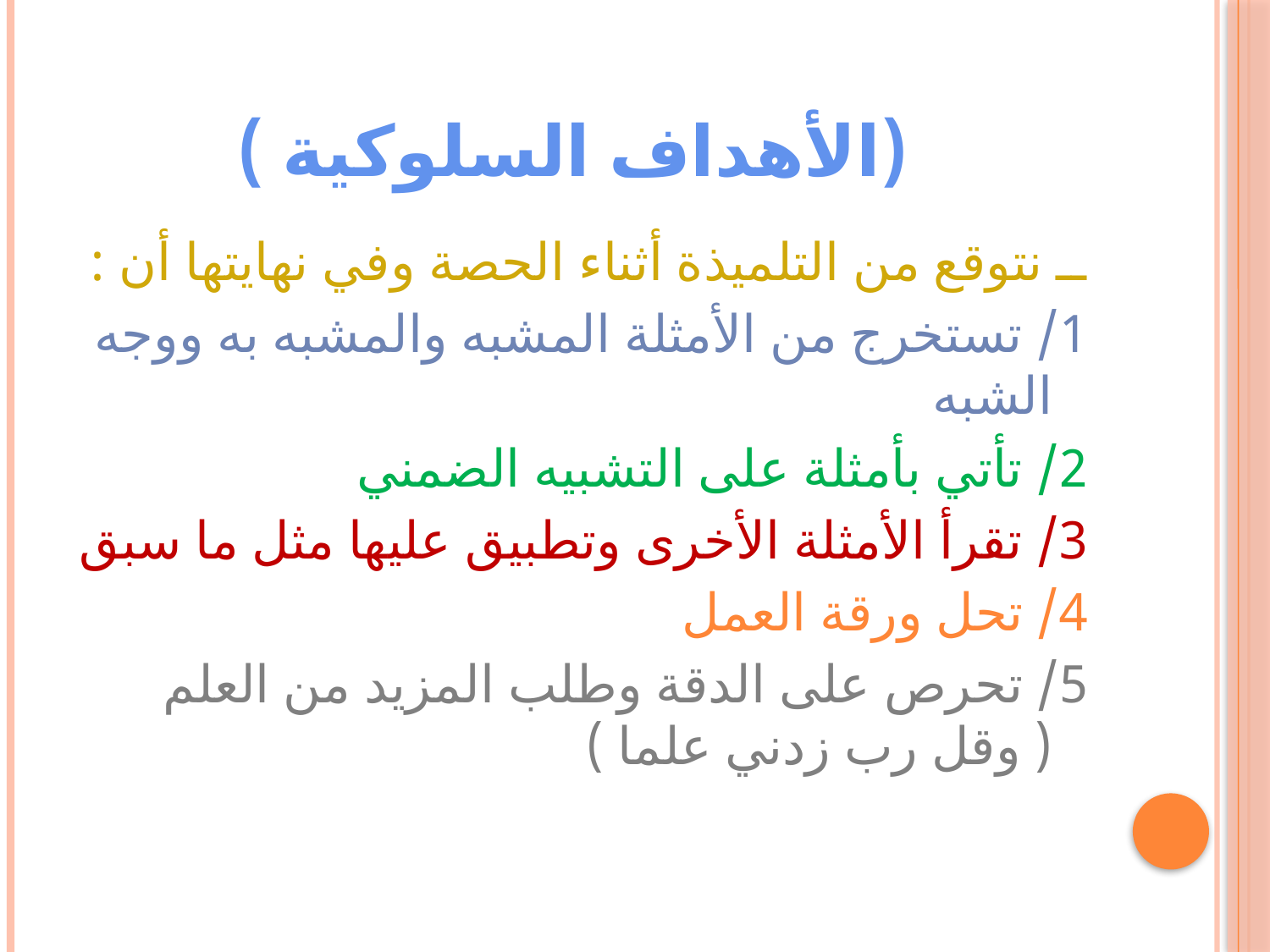

# (الأهداف السلوكية )
ــ نتوقع من التلميذة أثناء الحصة وفي نهايتها أن :
1/ تستخرج من الأمثلة المشبه والمشبه به ووجه الشبه
2/ تأتي بأمثلة على التشبيه الضمني
3/ تقرأ الأمثلة الأخرى وتطبيق عليها مثل ما سبق
4/ تحل ورقة العمل
5/ تحرص على الدقة وطلب المزيد من العلم ( وقل رب زدني علما )